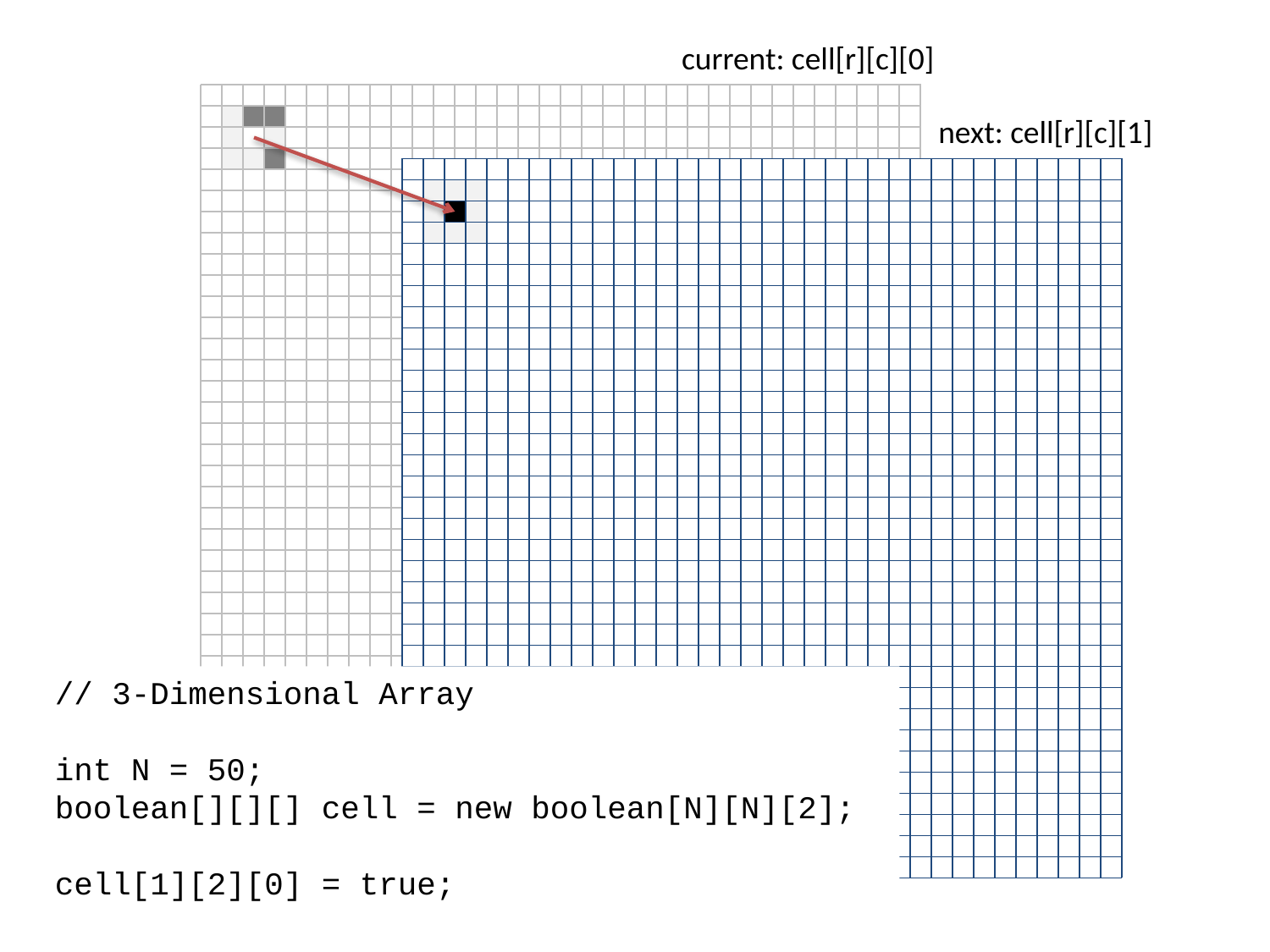

current: cell[r][c][0]

next: cell[r][c][1]

// 3-Dimensional Array

int N = 50;
boolean[][][] cell = new boolean[N][N][2];

cell[1][2][0] = true;